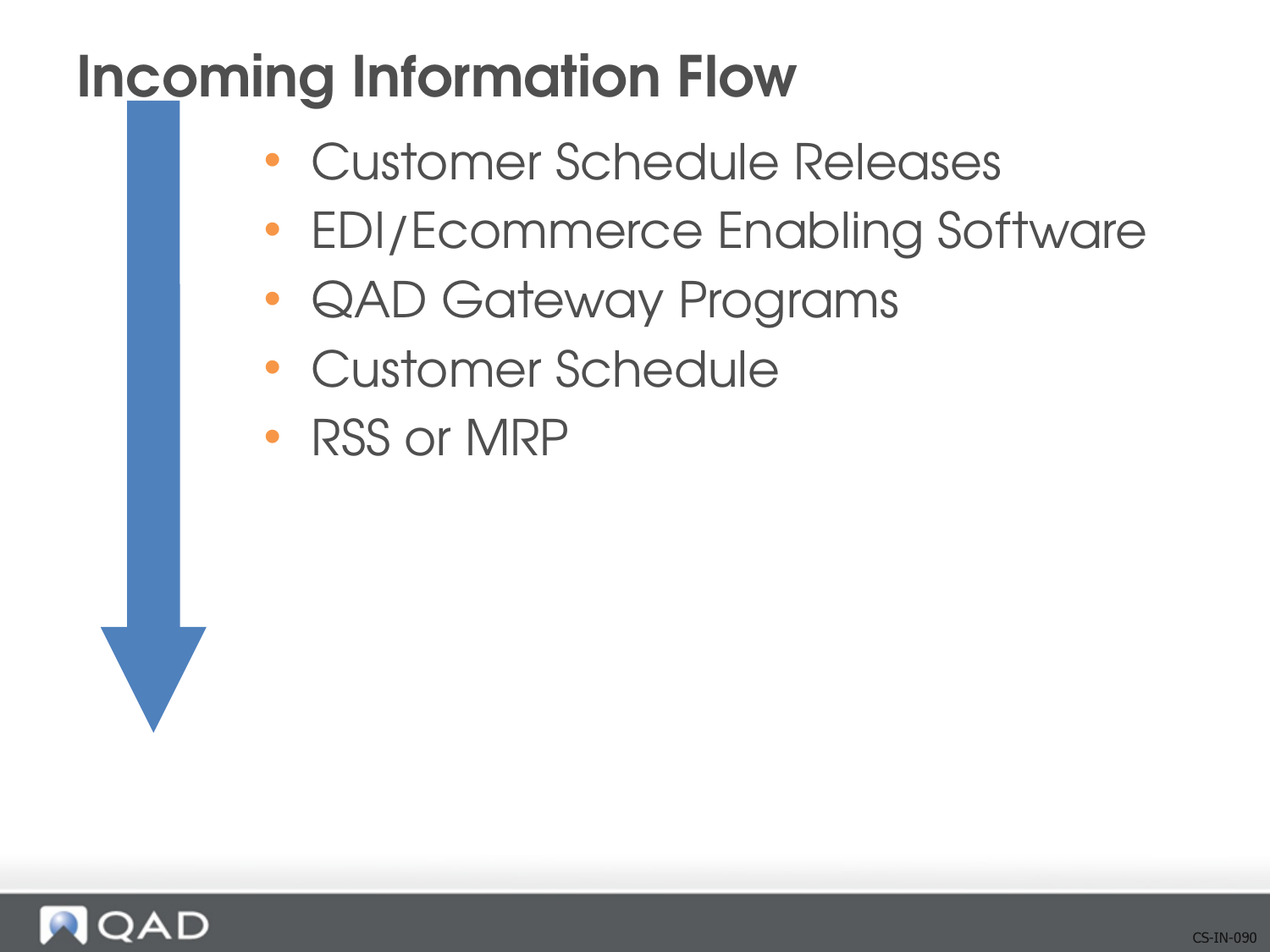

# Incoming Information Flow

Customer Schedule Releases
EDI/Ecommerce Enabling Software
QAD Gateway Programs
Customer Schedule
RSS or MRP

CS-IN-090